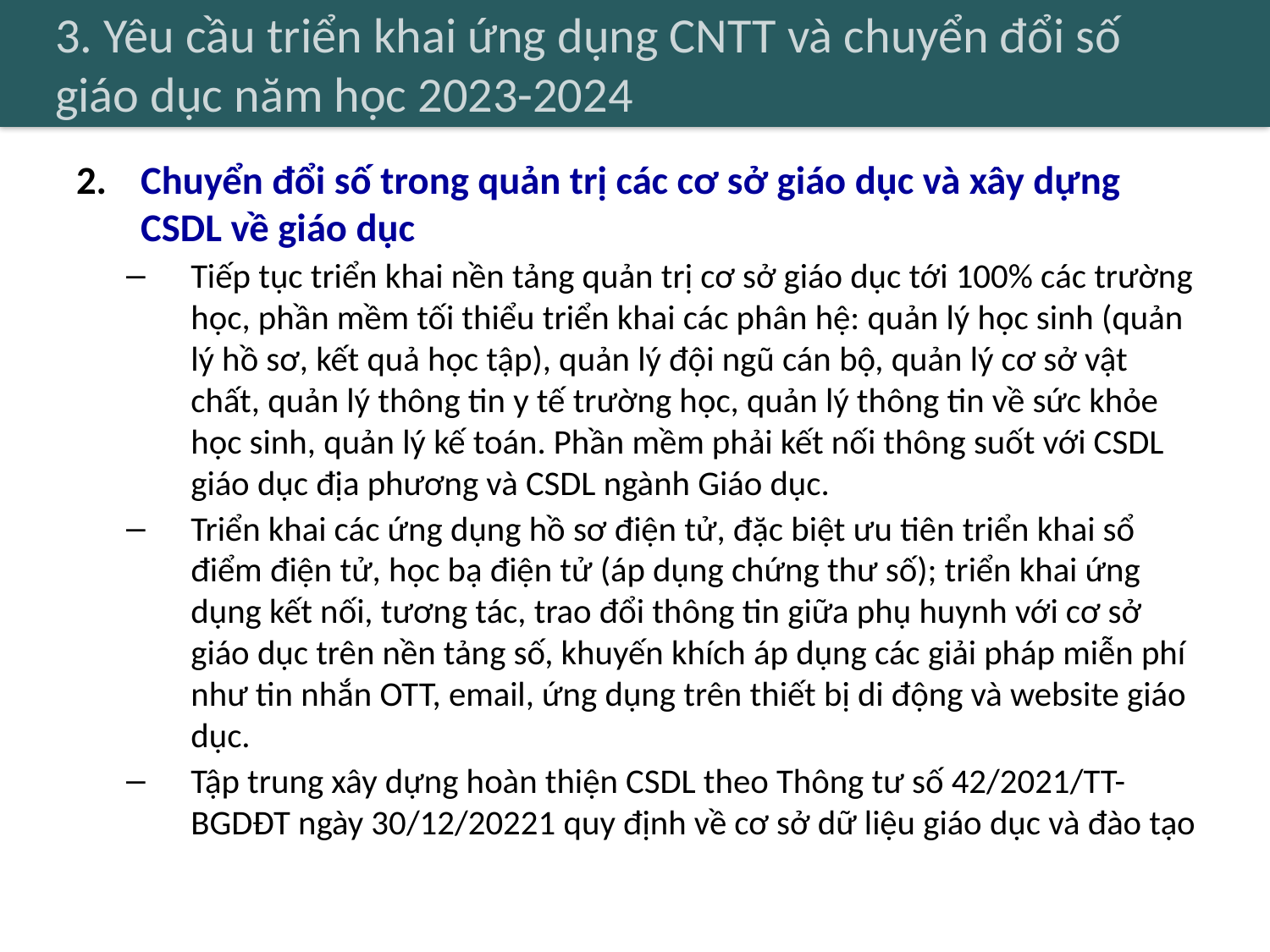

# 3. Yêu cầu triển khai ứng dụng CNTT và chuyển đổi số giáo dục năm học 2023-2024
Chuyển đổi số trong quản trị các cơ sở giáo dục và xây dựng CSDL về giáo dục
Tiếp tục triển khai nền tảng quản trị cơ sở giáo dục tới 100% các trường học, phần mềm tối thiểu triển khai các phân hệ: quản lý học sinh (quản lý hồ sơ, kết quả học tập), quản lý đội ngũ cán bộ, quản lý cơ sở vật chất, quản lý thông tin y tế trường học, quản lý thông tin về sức khỏe học sinh, quản lý kế toán. Phần mềm phải kết nối thông suốt với CSDL giáo dục địa phương và CSDL ngành Giáo dục.
Triển khai các ứng dụng hồ sơ điện tử, đặc biệt ưu tiên triển khai sổ điểm điện tử, học bạ điện tử (áp dụng chứng thư số); triển khai ứng dụng kết nối, tương tác, trao đổi thông tin giữa phụ huynh với cơ sở giáo dục trên nền tảng số, khuyến khích áp dụng các giải pháp miễn phí như tin nhắn OTT, email, ứng dụng trên thiết bị di động và website giáo dục.
Tập trung xây dựng hoàn thiện CSDL theo Thông tư số 42/2021/TT-BGDĐT ngày 30/12/20221 quy định về cơ sở dữ liệu giáo dục và đào tạo